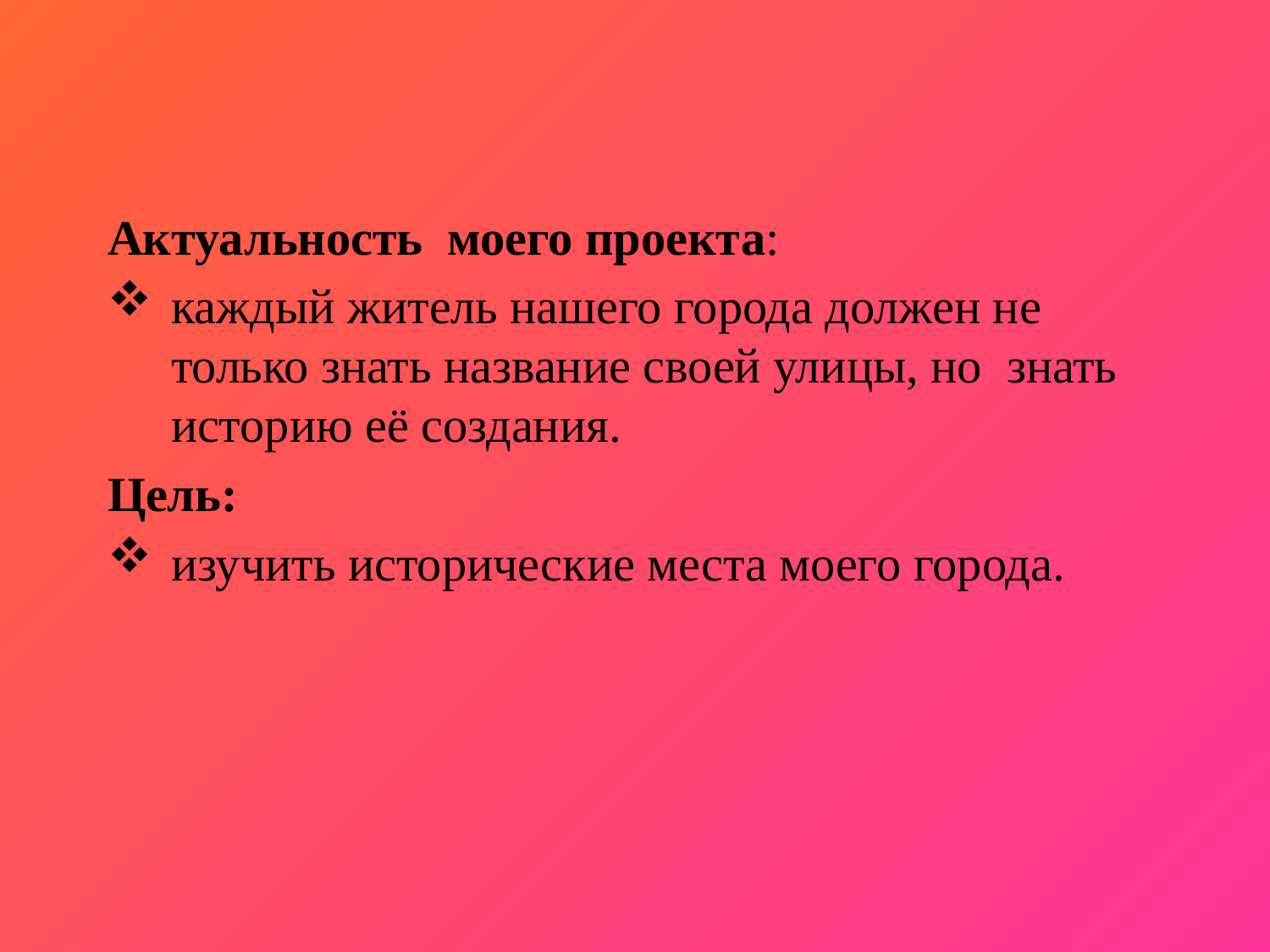

#
Актуальность  моего проекта:
каждый житель нашего города должен не только знать название своей улицы, но  знать    историю её создания.
Цель:
изучить исторические места моего города.